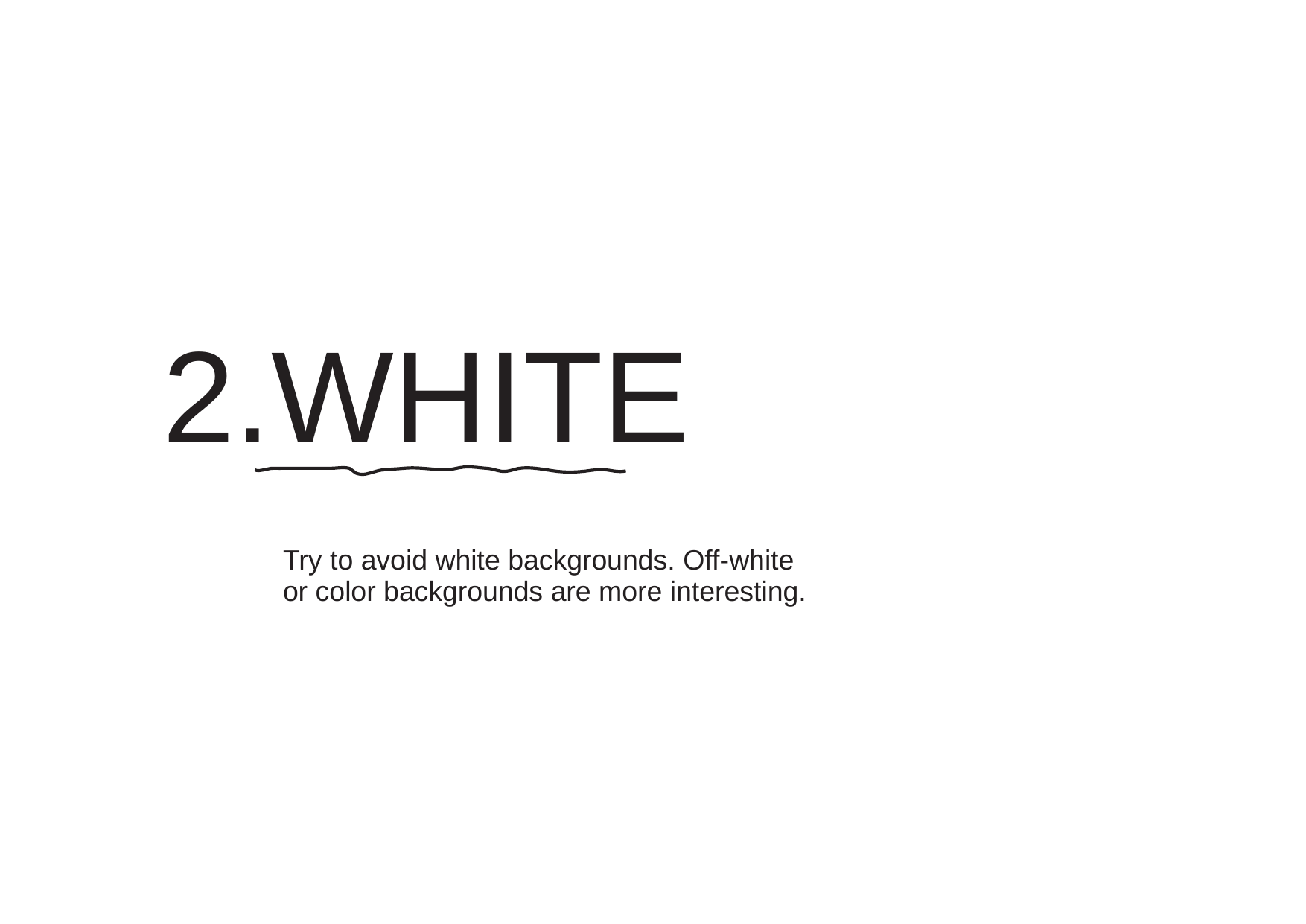

2.WHITE

Try to avoid white backgrounds. Off-white
or color backgrounds are more interesting.